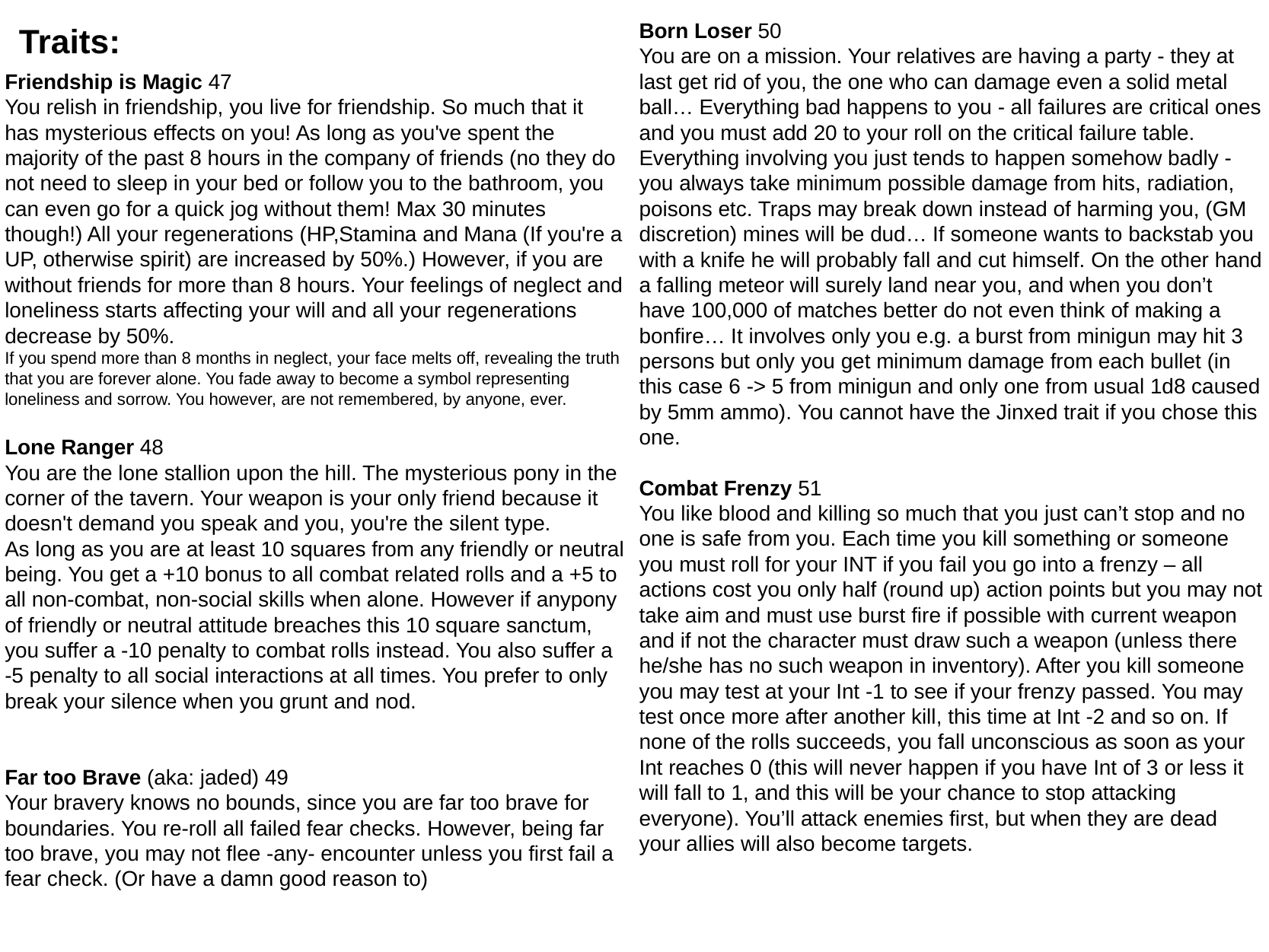

Born Loser 50
You are on a mission. Your relatives are having a party - they at last get rid of you, the one who can damage even a solid metal
ball… Everything bad happens to you - all failures are critical ones and you must add 20 to your roll on the critical failure table. Everything involving you just tends to happen somehow badly - you always take minimum possible damage from hits, radiation, poisons etc. Traps may break down instead of harming you, (GM discretion) mines will be dud… If someone wants to backstab you with a knife he will probably fall and cut himself. On the other hand a falling meteor will surely land near you, and when you don’t have 100,000 of matches better do not even think of making a bonfire… It involves only you e.g. a burst from minigun may hit 3 persons but only you get minimum damage from each bullet (in this case 6 -> 5 from minigun and only one from usual 1d8 caused by 5mm ammo). You cannot have the Jinxed trait if you chose this one.
Combat Frenzy 51
You like blood and killing so much that you just can’t stop and no one is safe from you. Each time you kill something or someone you must roll for your INT if you fail you go into a frenzy – all actions cost you only half (round up) action points but you may not take aim and must use burst fire if possible with current weapon and if not the character must draw such a weapon (unless there he/she has no such weapon in inventory). After you kill someone you may test at your Int -1 to see if your frenzy passed. You may test once more after another kill, this time at Int -2 and so on. If none of the rolls succeeds, you fall unconscious as soon as your Int reaches 0 (this will never happen if you have Int of 3 or less it will fall to 1, and this will be your chance to stop attacking everyone). You’ll attack enemies first, but when they are dead your allies will also become targets.
Traits:
Friendship is Magic 47
You relish in friendship, you live for friendship. So much that it
has mysterious effects on you! As long as you've spent the majority of the past 8 hours in the company of friends (no they do not need to sleep in your bed or follow you to the bathroom, you can even go for a quick jog without them! Max 30 minutes though!) All your regenerations (HP,Stamina and Mana (If you're a UP, otherwise spirit) are increased by 50%.) However, if you are without friends for more than 8 hours. Your feelings of neglect and loneliness starts affecting your will and all your regenerations decrease by 50%.
If you spend more than 8 months in neglect, your face melts off, revealing the truth that you are forever alone. You fade away to become a symbol representing loneliness and sorrow. You however, are not remembered, by anyone, ever.
Lone Ranger 48
You are the lone stallion upon the hill. The mysterious pony in the corner of the tavern. Your weapon is your only friend because it doesn't demand you speak and you, you're the silent type.
As long as you are at least 10 squares from any friendly or neutral being. You get a +10 bonus to all combat related rolls and a +5 to all non-combat, non-social skills when alone. However if anypony of friendly or neutral attitude breaches this 10 square sanctum, you suffer a -10 penalty to combat rolls instead. You also suffer a -5 penalty to all social interactions at all times. You prefer to only break your silence when you grunt and nod.

Far too Brave (aka: jaded) 49
Your bravery knows no bounds, since you are far too brave for boundaries. You re-roll all failed fear checks. However, being far too brave, you may not flee -any- encounter unless you first fail a fear check. (Or have a damn good reason to)